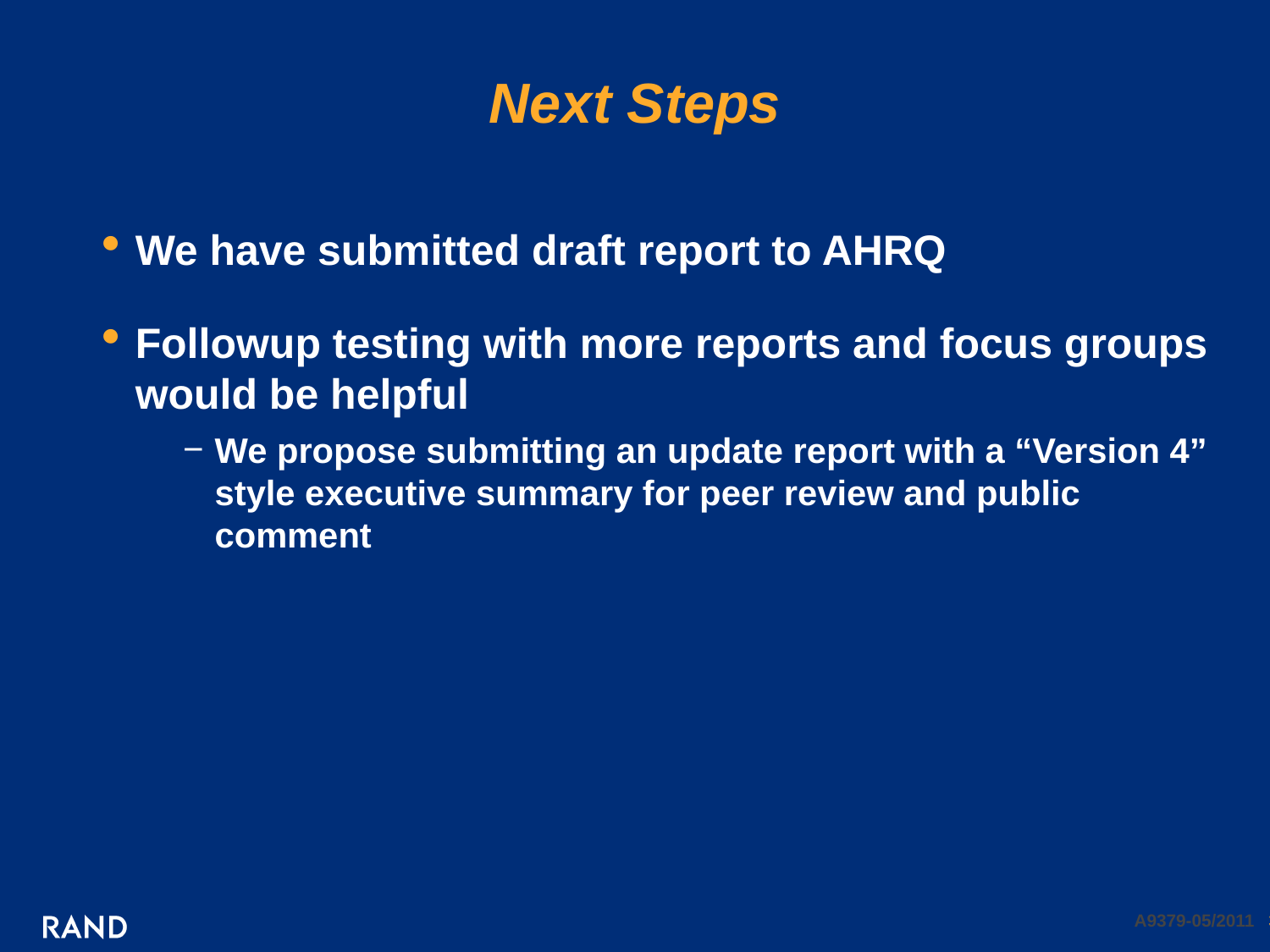

# Next Steps
We have submitted draft report to AHRQ
Followup testing with more reports and focus groups would be helpful
We propose submitting an update report with a “Version 4” style executive summary for peer review and public comment